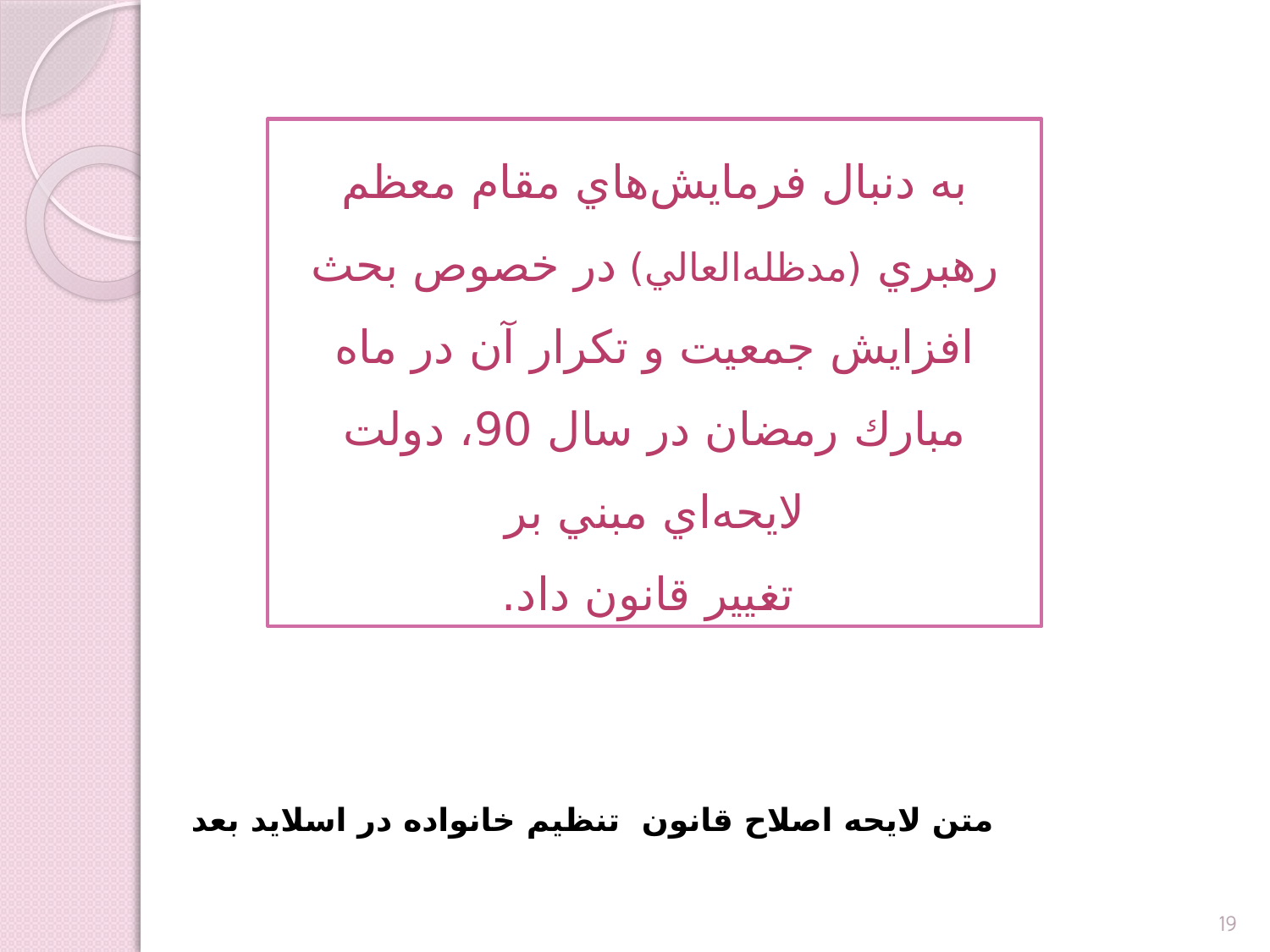

به دنبال فرمايش‌هاي مقام معظم رهبري (مدظله‌العالي) در خصوص بحث افزايش جمعيت و تكرار آن در ماه مبارك رمضان در سال 90، دولت لايحه‌اي مبني بر
 تغيير قانون داد.
متن لايحه اصلاح قانون  تنظيم خانواده در اسلايد بعد
19